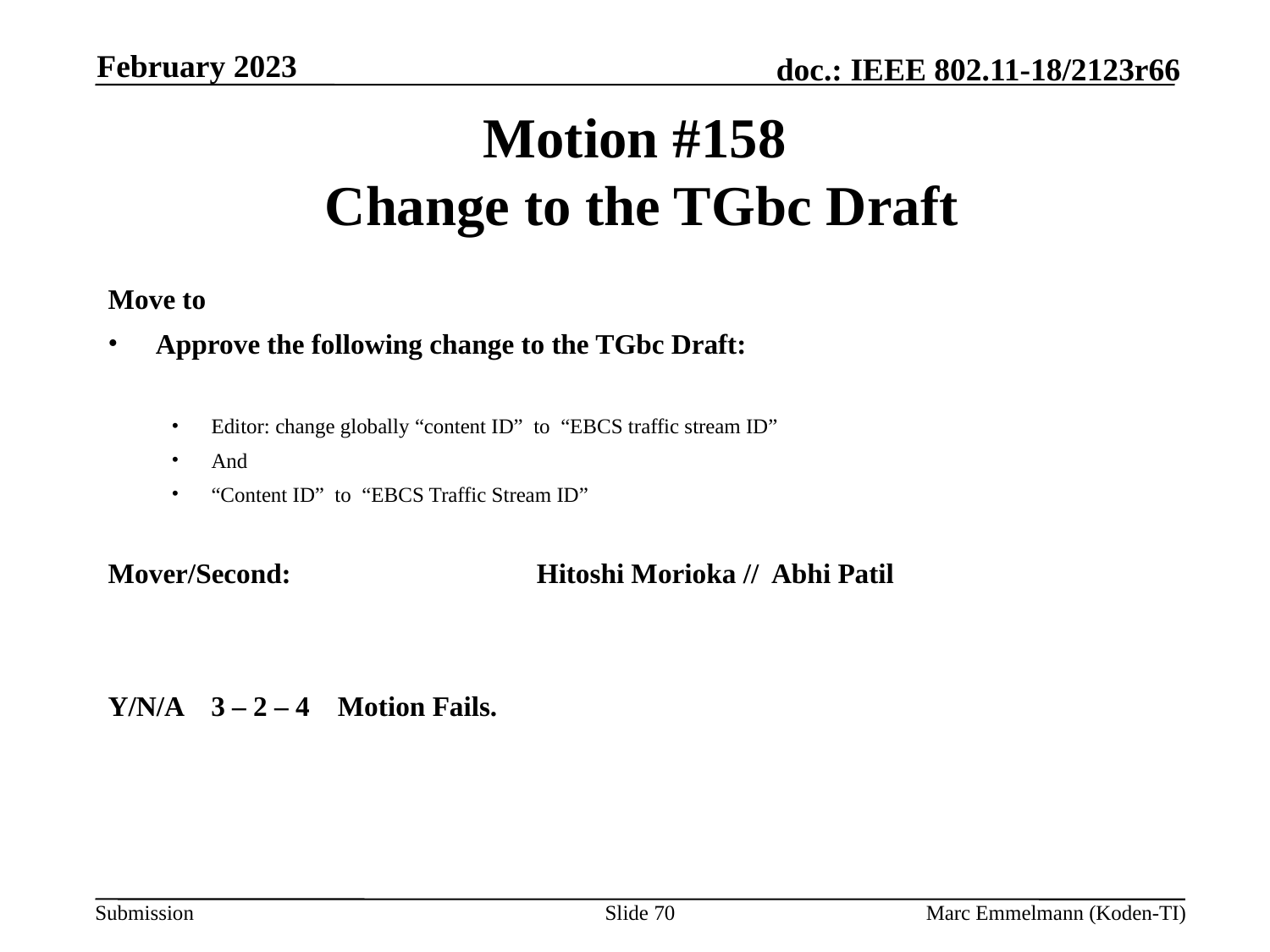

February 2023
# Motion #158 Change to the TGbc Draft
Move to
Approve the following change to the TGbc Draft:

Editor: change globally “content ID”  to  “EBCS traffic stream ID”
And
“Content ID”  to  “EBCS Traffic Stream ID”

Mover/Second:		Hitoshi Morioka //  Abhi Patil

Y/N/A    3 – 2 – 4    Motion Fails.

Slide 70
Marc Emmelmann (Koden-TI)